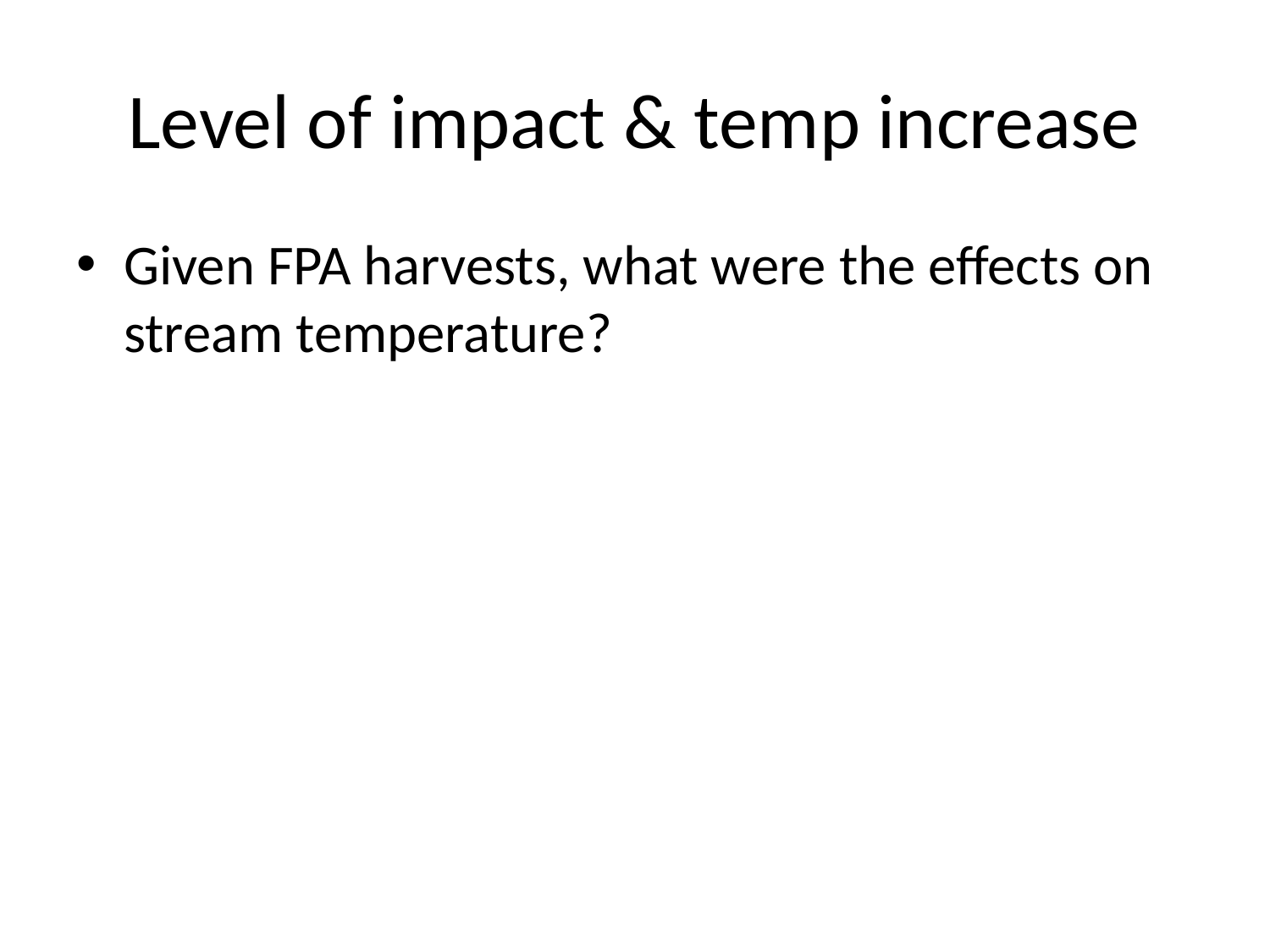

# Level of impact & temp increase
Given FPA harvests, what were the effects on stream temperature?